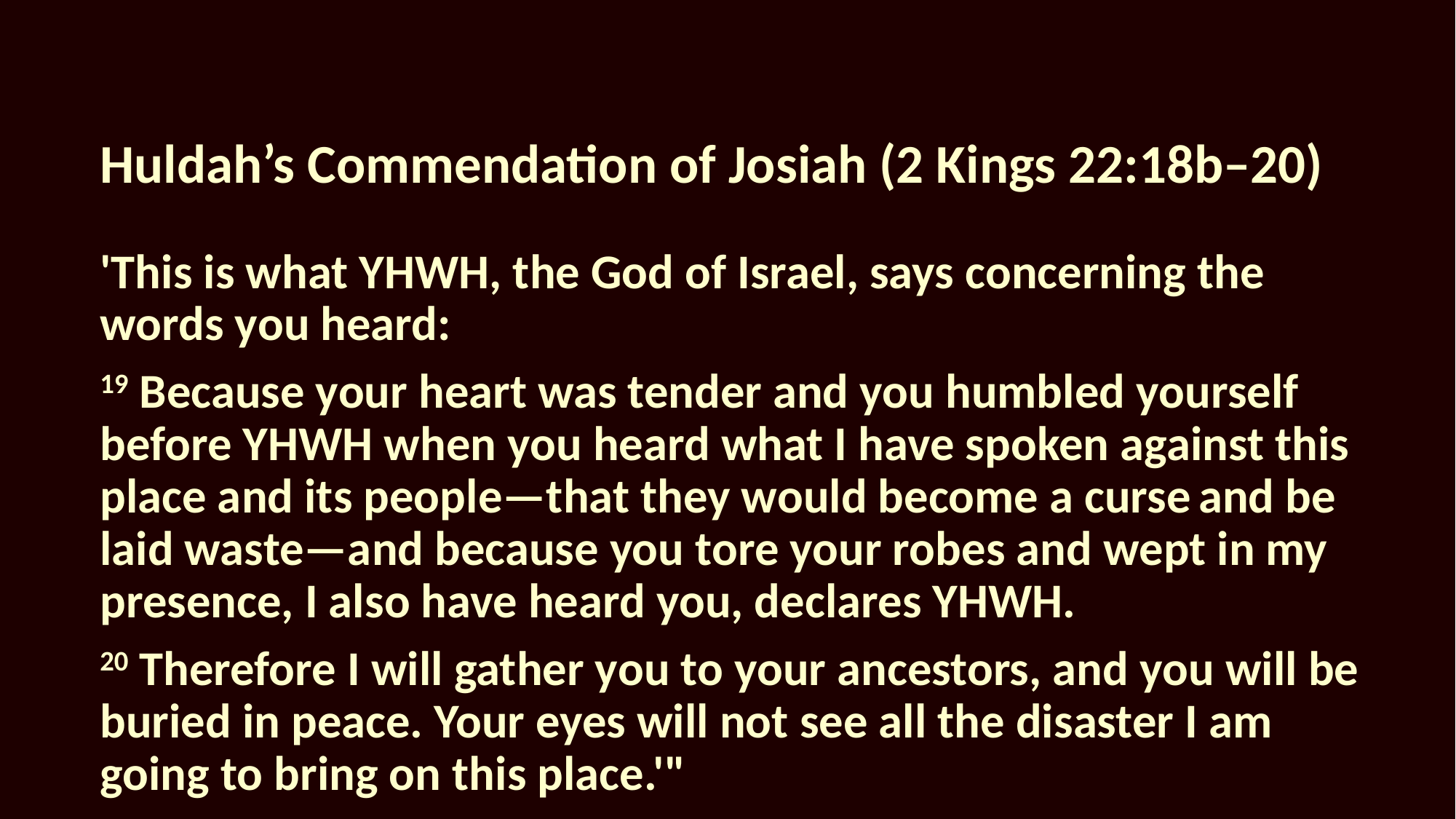

# Huldah’s Commendation of Josiah (2 Kings 22:18b–20)
'This is what YHWH, the God of Israel, says concerning the words you heard:
19 Because your heart was tender and you humbled yourself before YHWH when you heard what I have spoken against this place and its people—that they would become a curse and be laid waste—and because you tore your robes and wept in my presence, I also have heard you, declares YHWH.
20 Therefore I will gather you to your ancestors, and you will be buried in peace. Your eyes will not see all the disaster I am going to bring on this place.'"